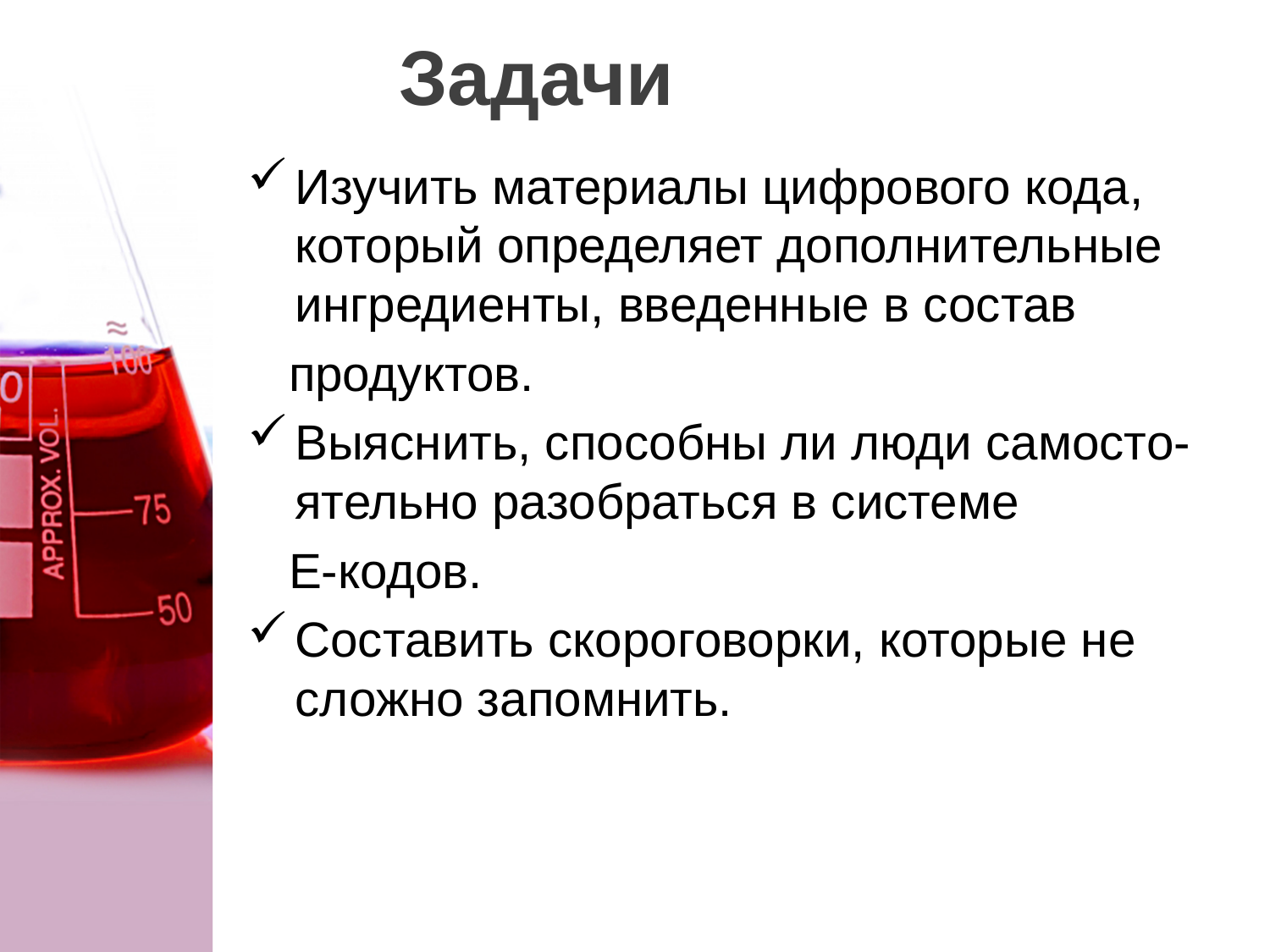

# Задачи
Изучить материалы цифрового кода,  который определяет дополнительные ингредиенты, введенные в состав
   продуктов.
Выяснить, способны ли люди самосто-ятельно разобраться в системе
   Е-кодов.
Составить скороговорки, которые не сложно запомнить.